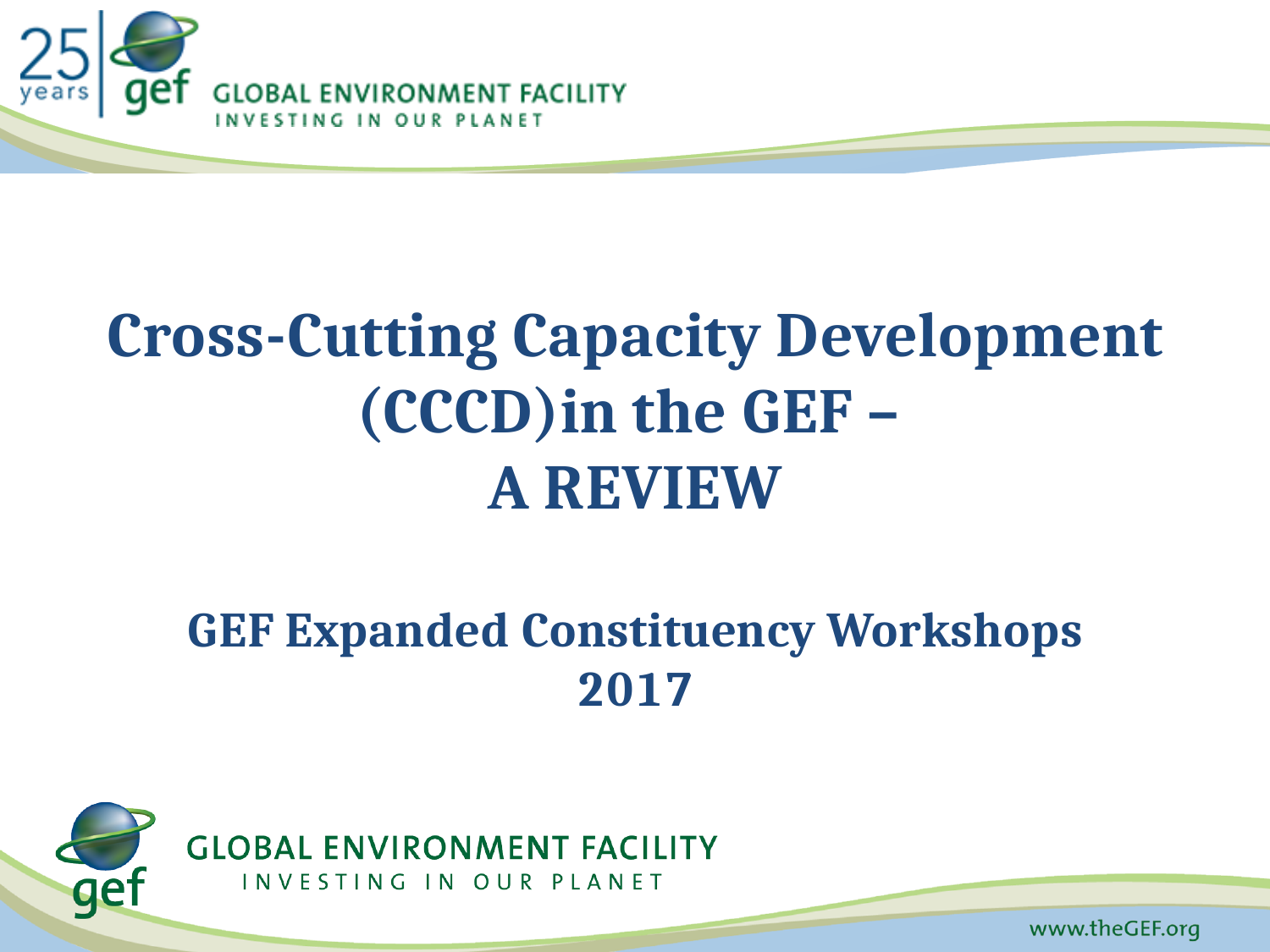

# Cross-Cutting Capacity Development (CCCD)in the GEF – A REVIEW GEF Expanded Constituency Workshops 2017